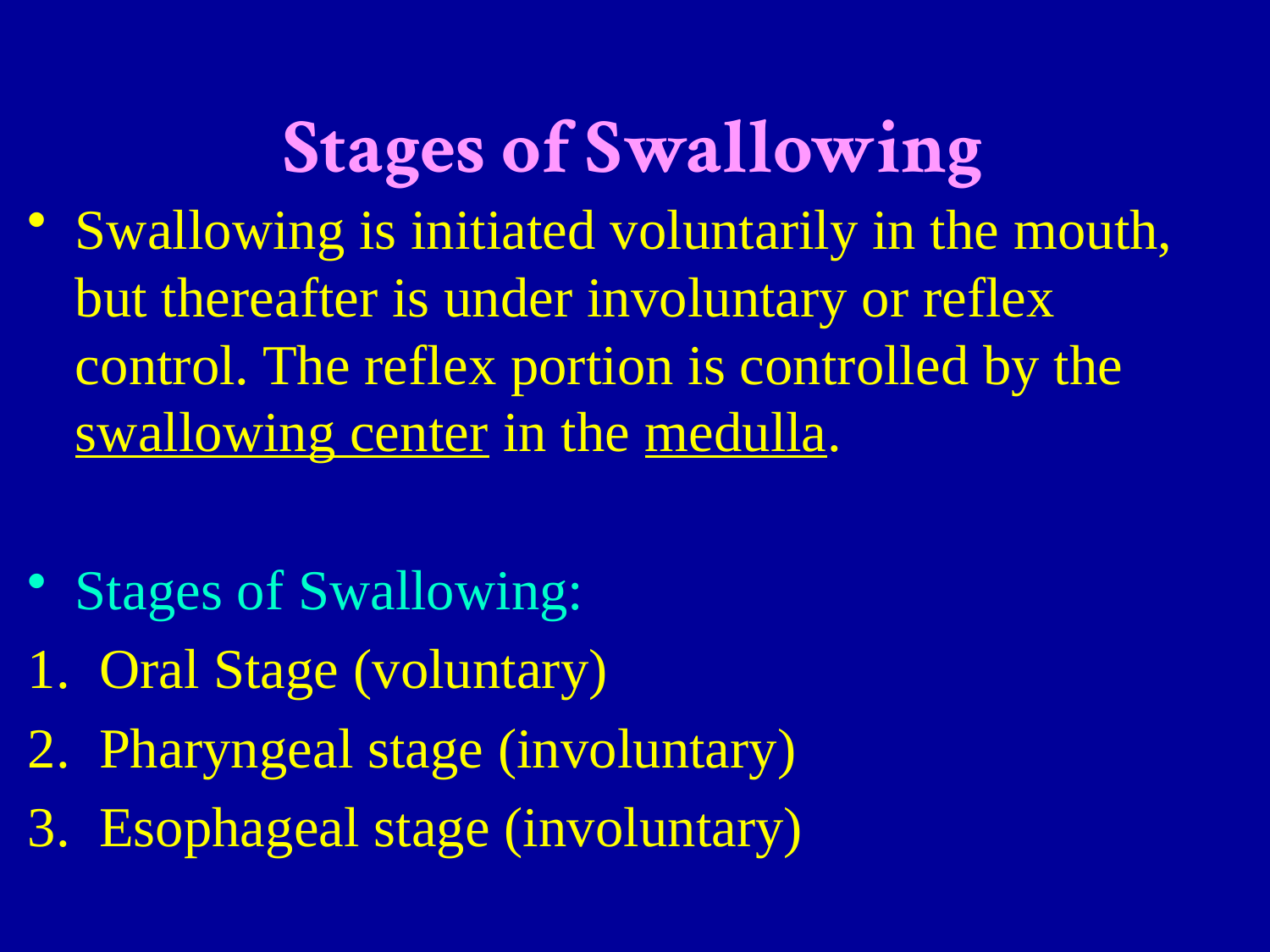

# Stages of Swallowing
Swallowing is initiated voluntarily in the mouth, but thereafter is under involuntary or reflex control. The reflex portion is controlled by the swallowing center in the medulla.

Stages of Swallowing:
Oral Stage (voluntary)
Pharyngeal stage (involuntary)
Esophageal stage (involuntary)